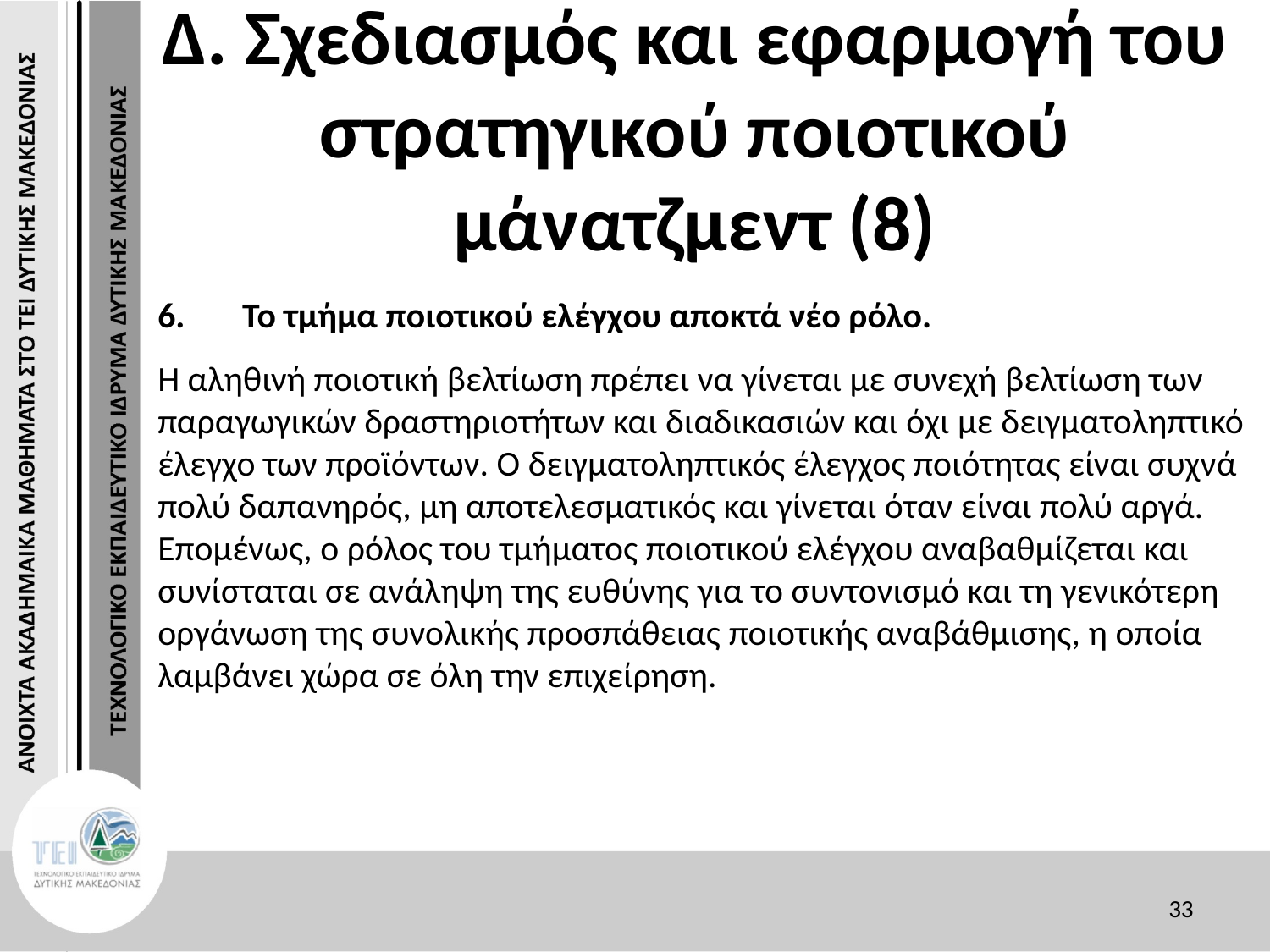

# Δ. Σχεδιασμός και εφαρμογή του στρατηγικού ποιοτικού μάνατζμεντ (8)
Το τμήμα ποιοτικού ελέγχου αποκτά νέο ρόλο.
Η αληθινή ποιοτική βελτίωση πρέπει να γίνεται με συνεχή βελτίωση των παραγωγικών δραστηριοτήτων και διαδικασιών και όχι με δειγματοληπτικό έλεγχο των προϊόντων. Ο δειγματοληπτικός έλεγχος ποιότητας είναι συχνά πολύ δαπανηρός, μη αποτελεσματικός και γίνεται όταν είναι πολύ αργά. Επομένως, ο ρόλος του τμήματος ποιοτικού ελέγχου αναβαθμίζεται και συνίσταται σε ανάληψη της ευθύνης για το συντονισμό και τη γενικότερη οργάνωση της συνολικής προσπάθειας ποιοτικής αναβάθμισης, η οποία λαμβάνει χώρα σε όλη την επιχείρηση.
33